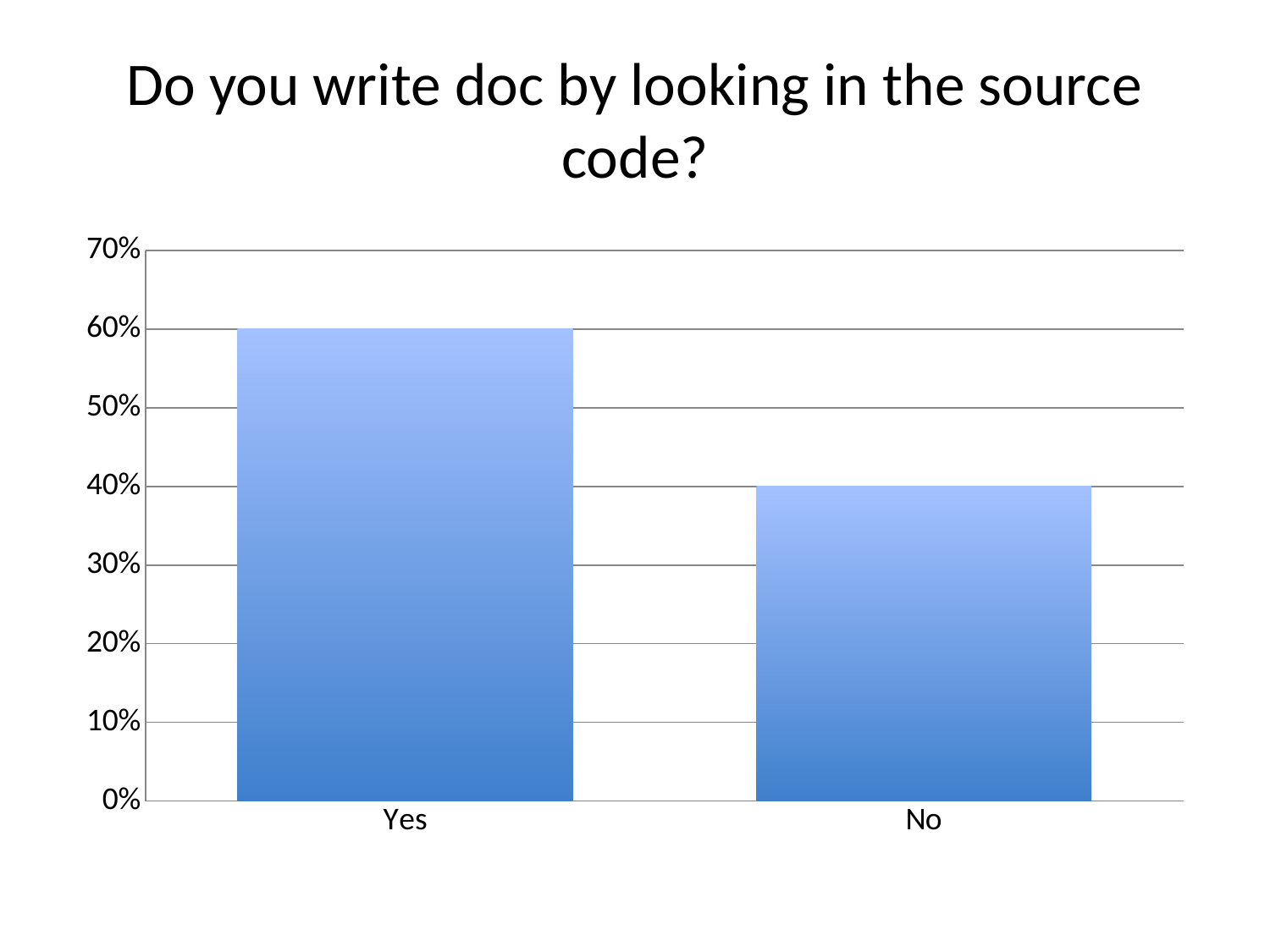

# Do you write doc by looking in the source code?

### Chart

| Category | Percent |
|---|---|
| Yes | 0.6 |
| No | 0.4 |